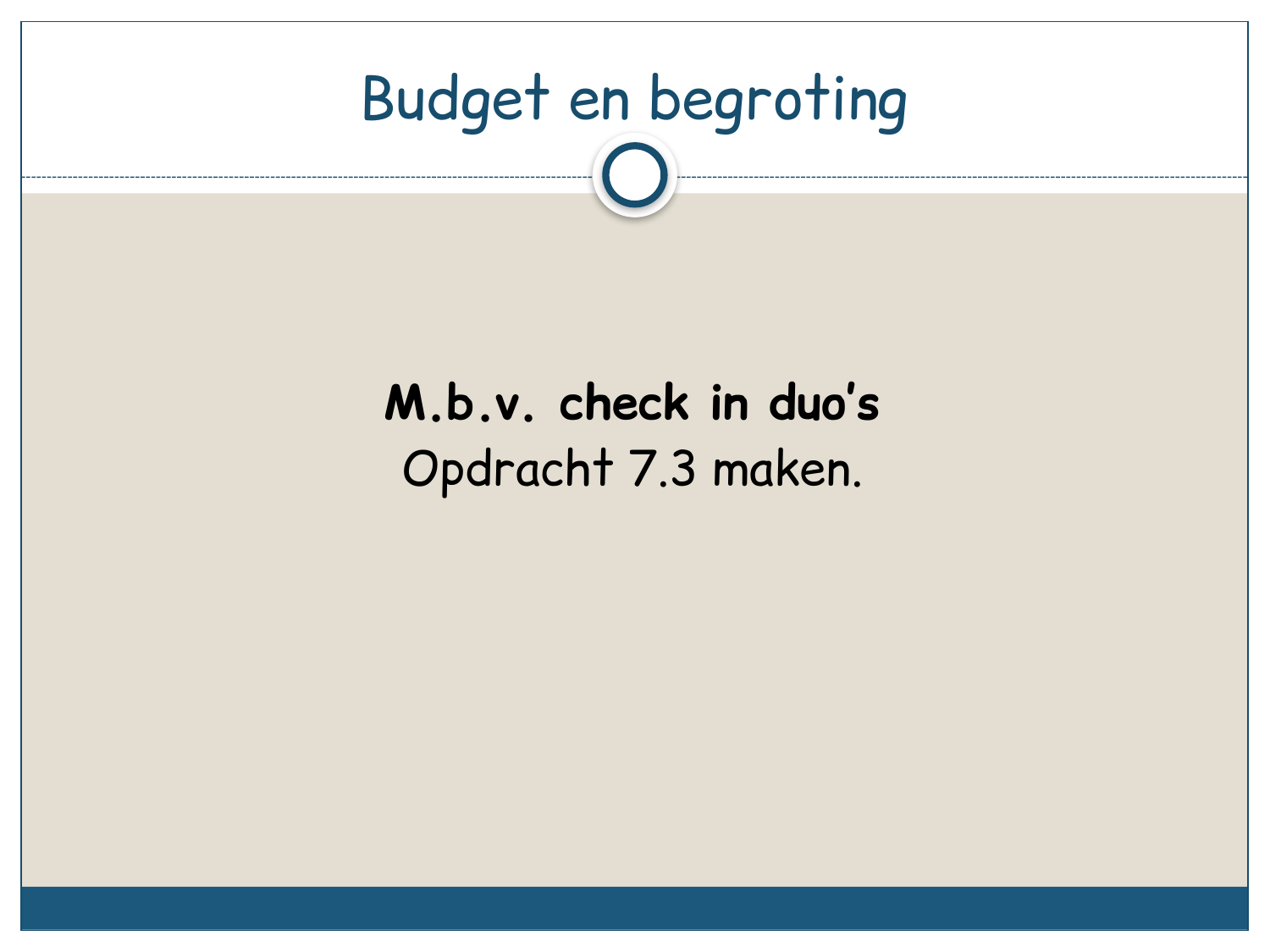

# Budget en begroting

M.b.v. check in duo’s
Opdracht 7.3 maken.